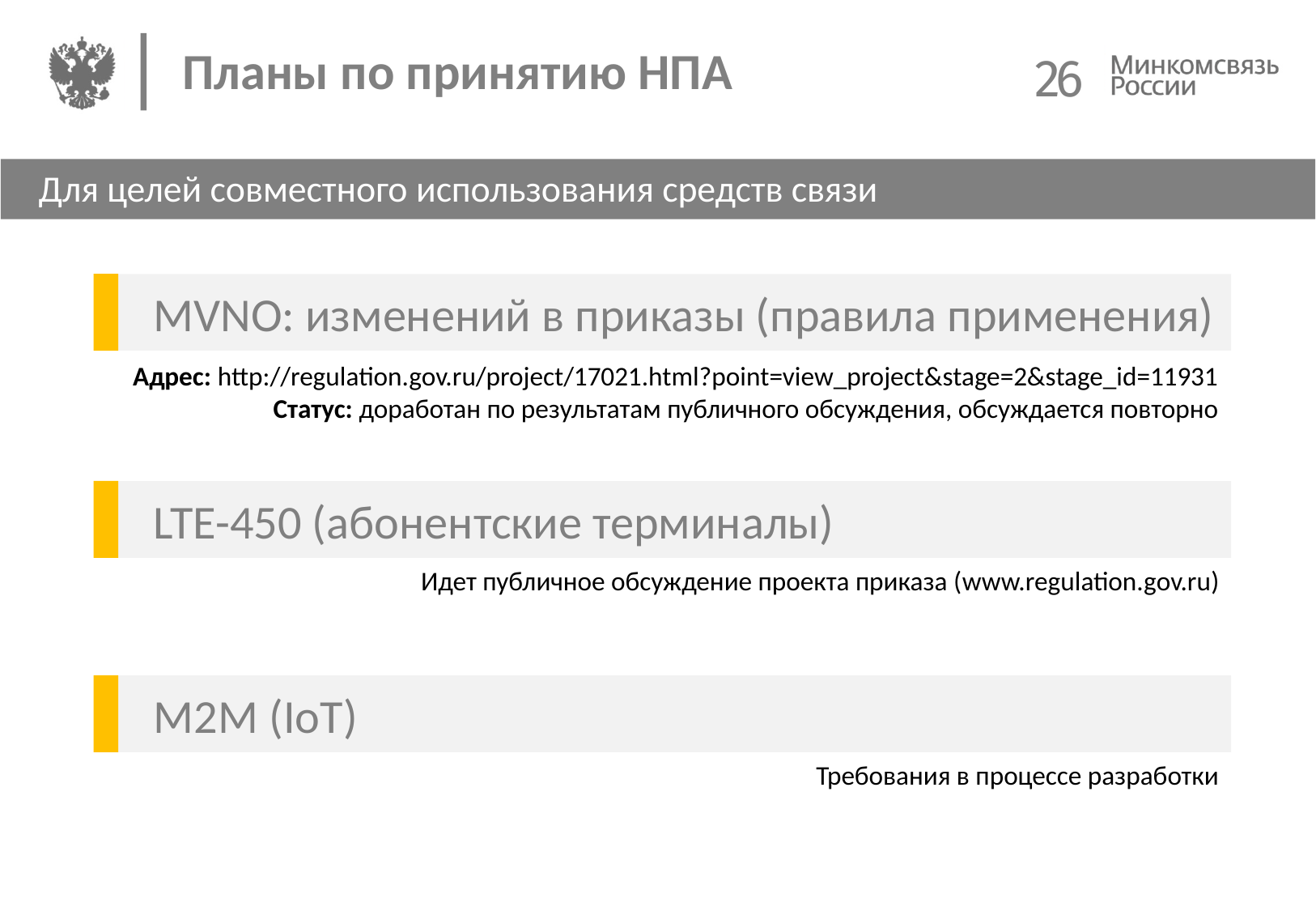

26
# Планы по принятию НПА
Для целей совместного использования средств связи

MVNO: изменений в приказы (правила применения)
Адрес: http://regulation.gov.ru/project/17021.html?point=view_project&stage=2&stage_id=11931
Статус: доработан по результатам публичного обсуждения, обсуждается повторно

LTE-450 (абонентские терминалы)
Идет публичное обсуждение проекта приказа (www.regulation.gov.ru)

M2M (IoT)
Требования в процессе разработки